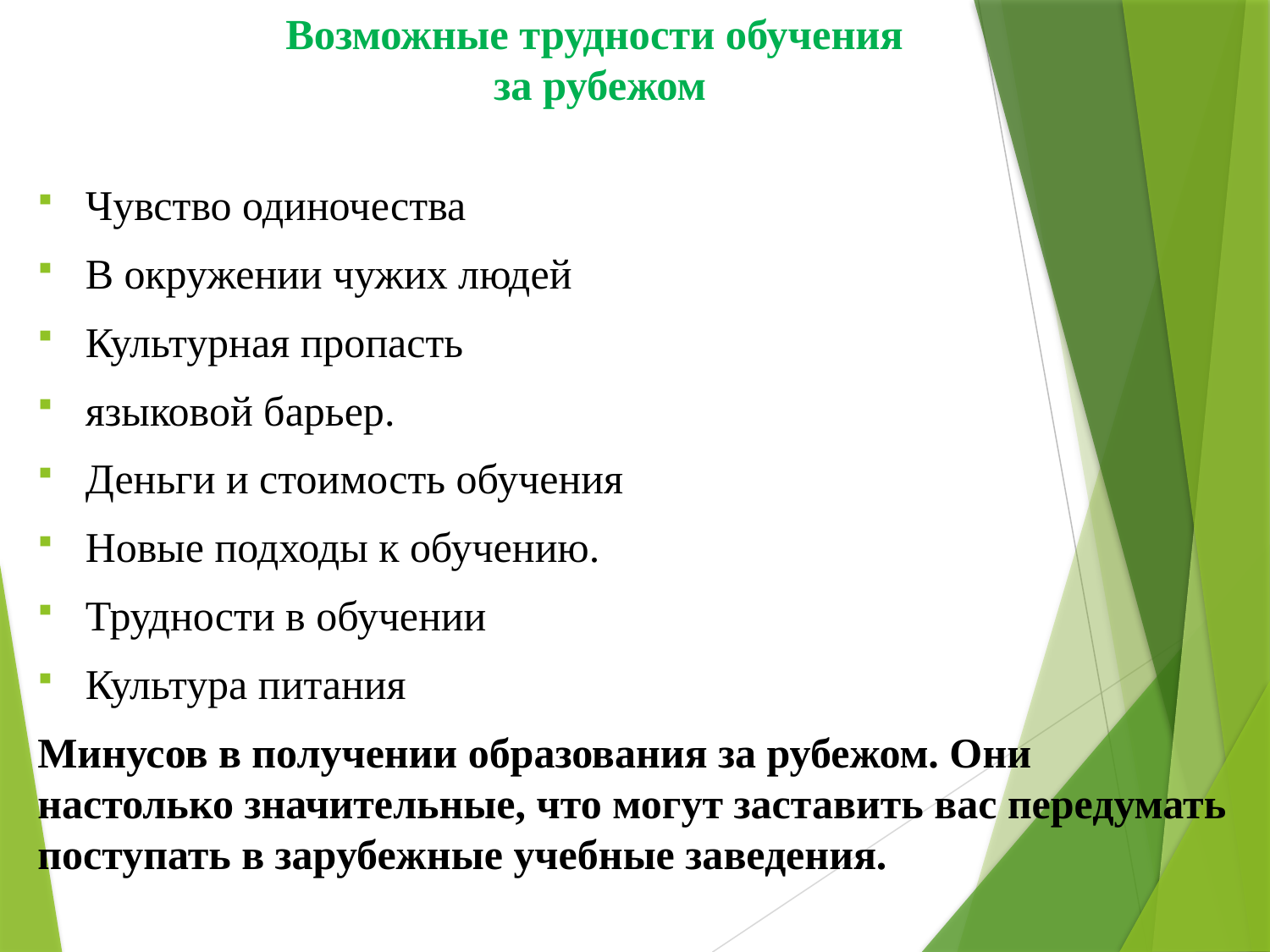

# Возможные трудности обучения за рубежом

Чувство одиночества
В окружении чужих людей
Культурная пропасть
языковой барьер.
Деньги и стоимость обучения
Новые подходы к обучению.
Трудности в обучении
Культура питания
Минусов в получении образования за рубежом. Они настолько значительные, что могут заставить вас передумать поступать в зарубежные учебные заведения.